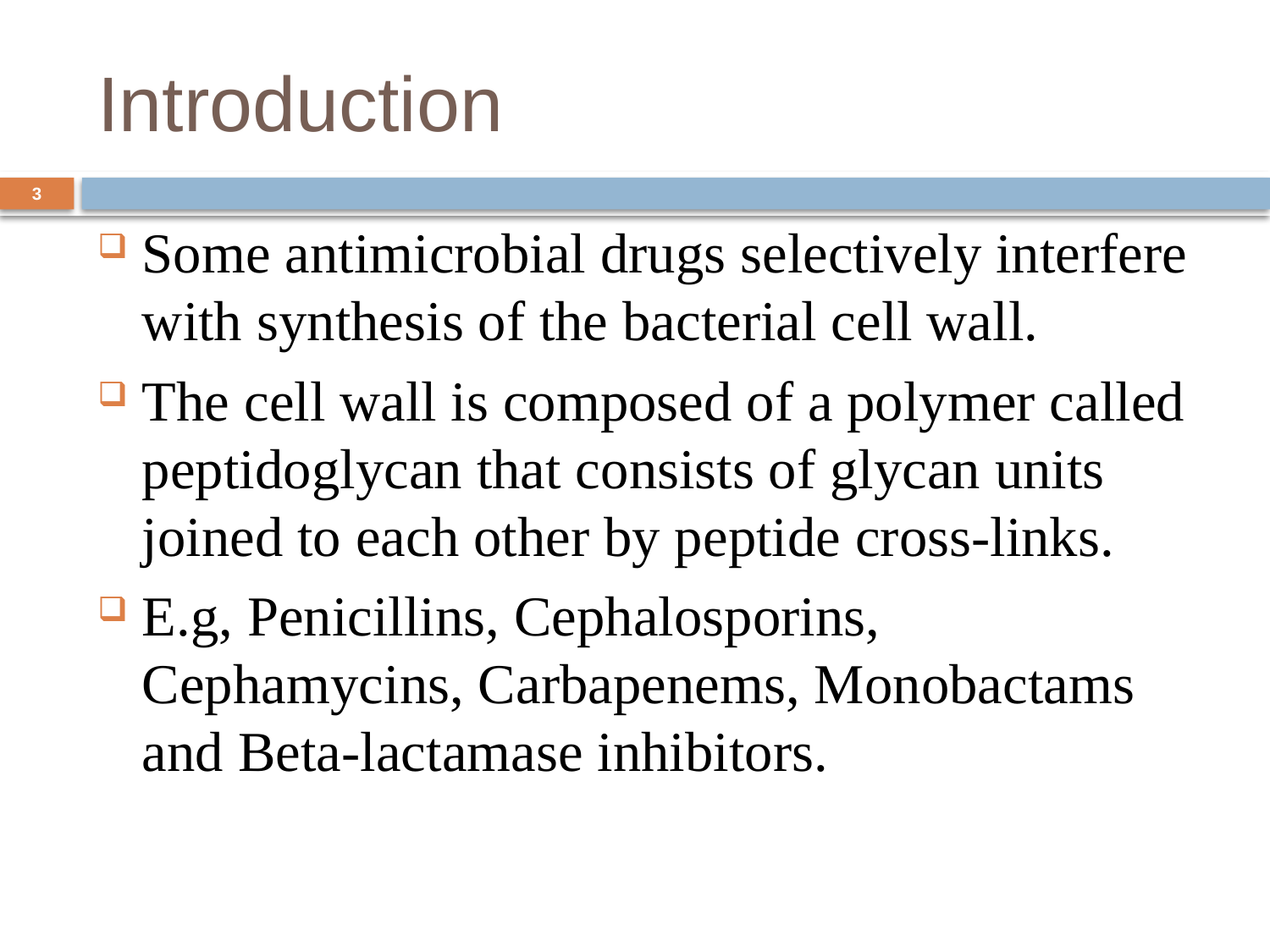

# Introduction
3
Some antimicrobial drugs selectively interfere with synthesis of the bacterial cell wall.
The cell wall is composed of a polymer called peptidoglycan that consists of glycan units joined to each other by peptide cross-links.
E.g, Penicillins, Cephalosporins, Cephamycins, Carbapenems, Monobactams and Beta-lactamase inhibitors.